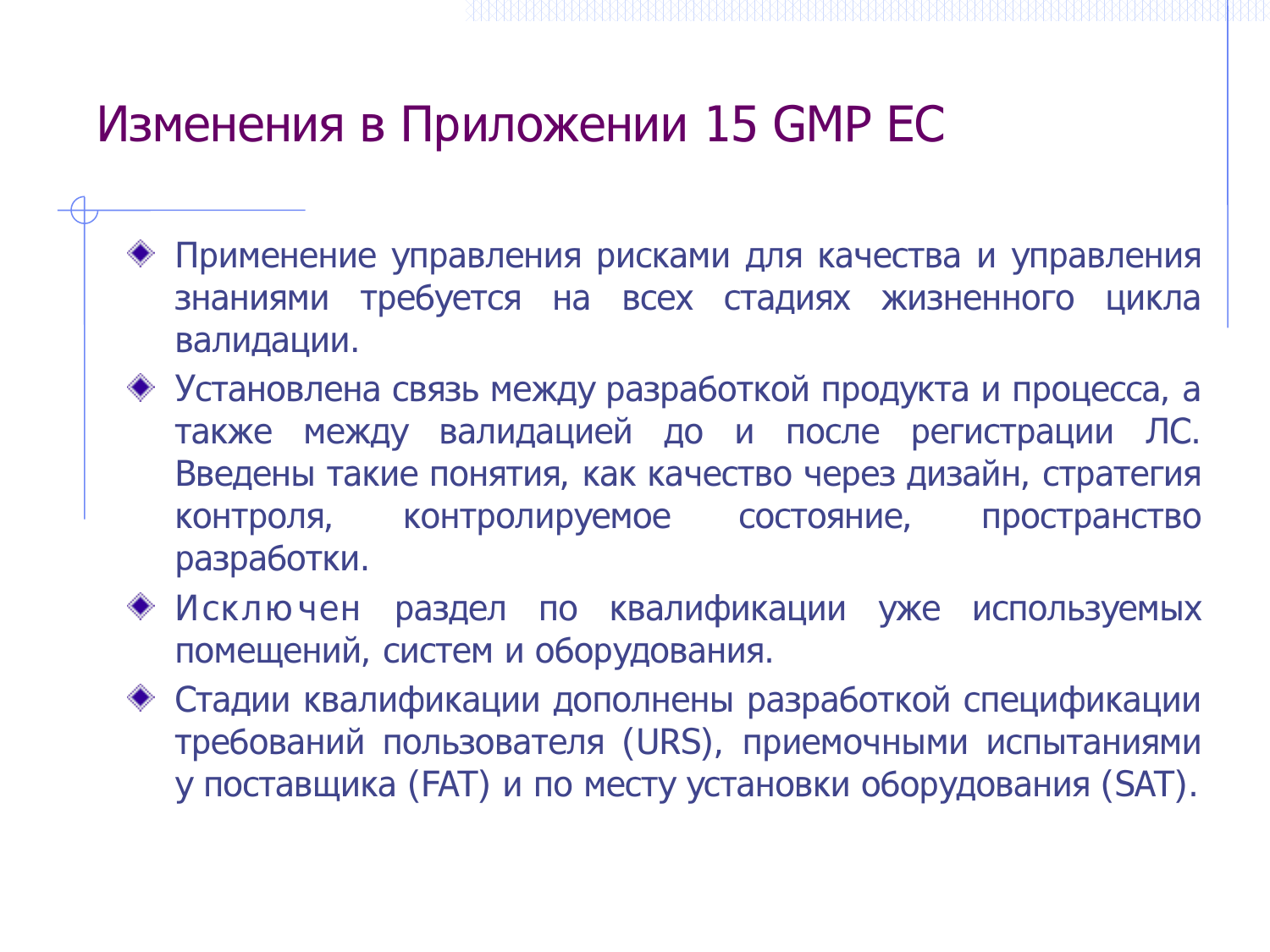

Изменения в Приложении 15 GMP EC
Применение управления рисками для качества и управления знаниями требуется на всех стадиях жизненного цикла валидации.
Установлена связь между разработкой продукта и процесса, а также между валидацией до и после регистрации ЛС. Введены такие понятия, как качество через дизайн, стратегия контроля, контролируемое состояние, пространство разработки.
Исключен раздел по квалификации уже используемых помещений, систем и оборудования.
Стадии квалификации дополнены разработкой спецификации требований пользователя (URS), приемочными испытаниями у поставщика (FAT) и по месту установки оборудования (SAT).